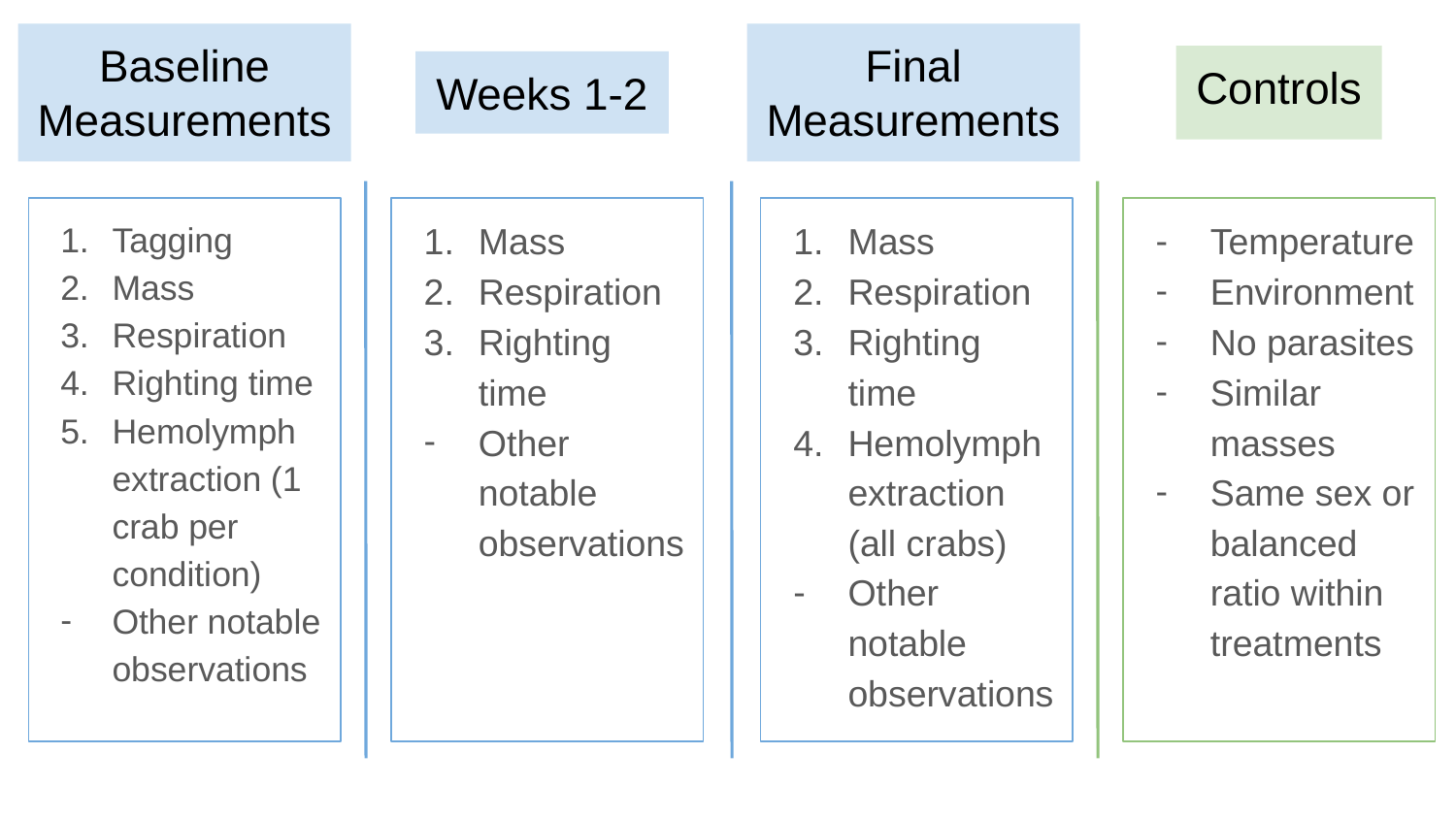

Baseline Measurements
Final Measurements
# Controls
Weeks 1-2
Tagging
Mass
Respiration
Righting time
Hemolymph extraction (1 crab per condition)
Other notable observations
Mass
Respiration
Righting time
Other notable observations
Mass
Respiration
Righting time
Hemolymph extraction (all crabs)
Other notable observations
Temperature
Environment
No parasites
Similar masses
Same sex or balanced ratio within treatments